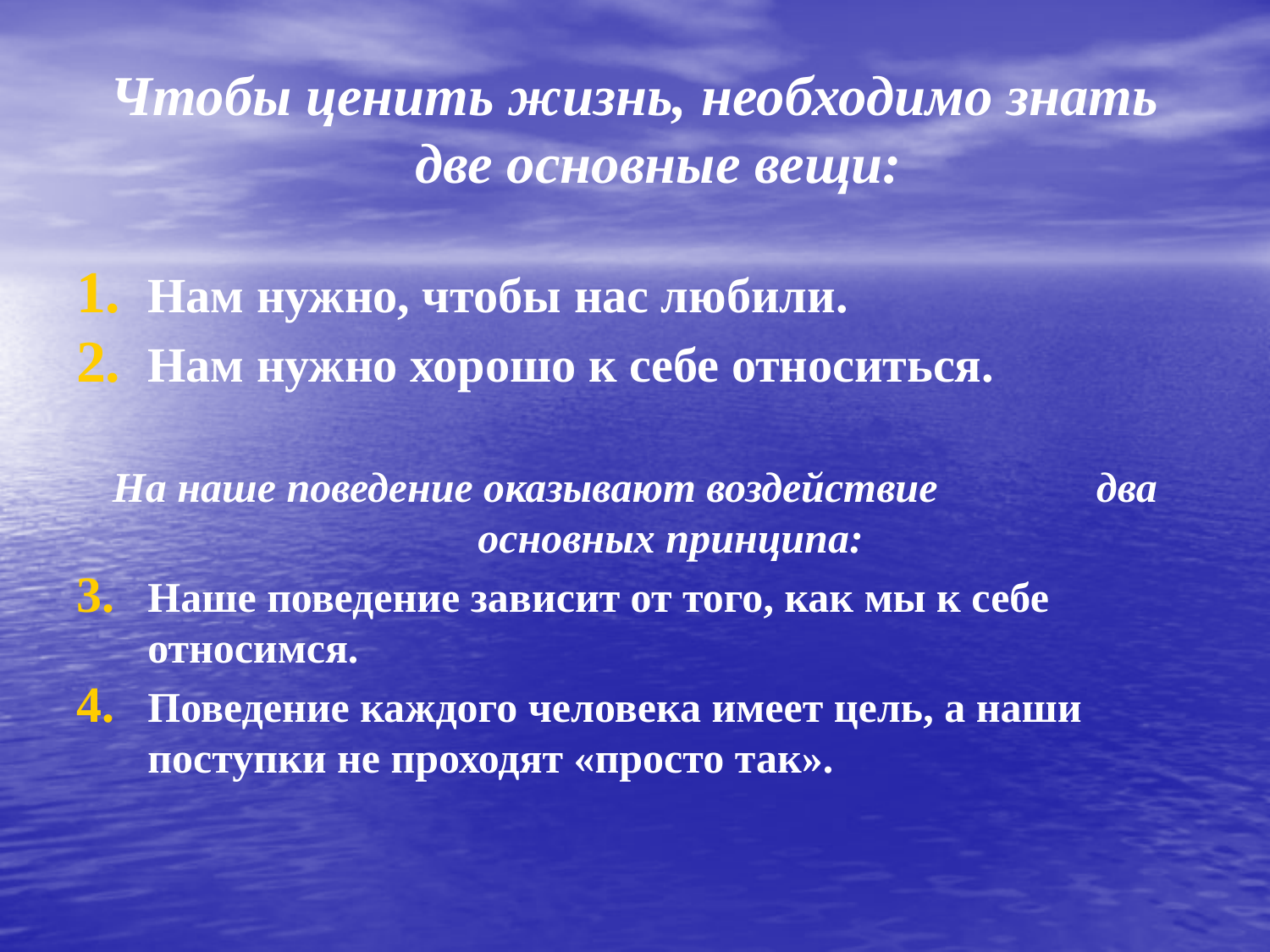

Чтобы ценить жизнь, необходимо знать две основные вещи:

Нам нужно, чтобы нас любили.
Нам нужно хорошо к себе относиться.

На наше поведение оказывают воздействие               два основных принципа:
Наше поведение зависит от того, как мы к себе относимся.
Поведение каждого человека имеет цель, а наши поступки не проходят «просто так».